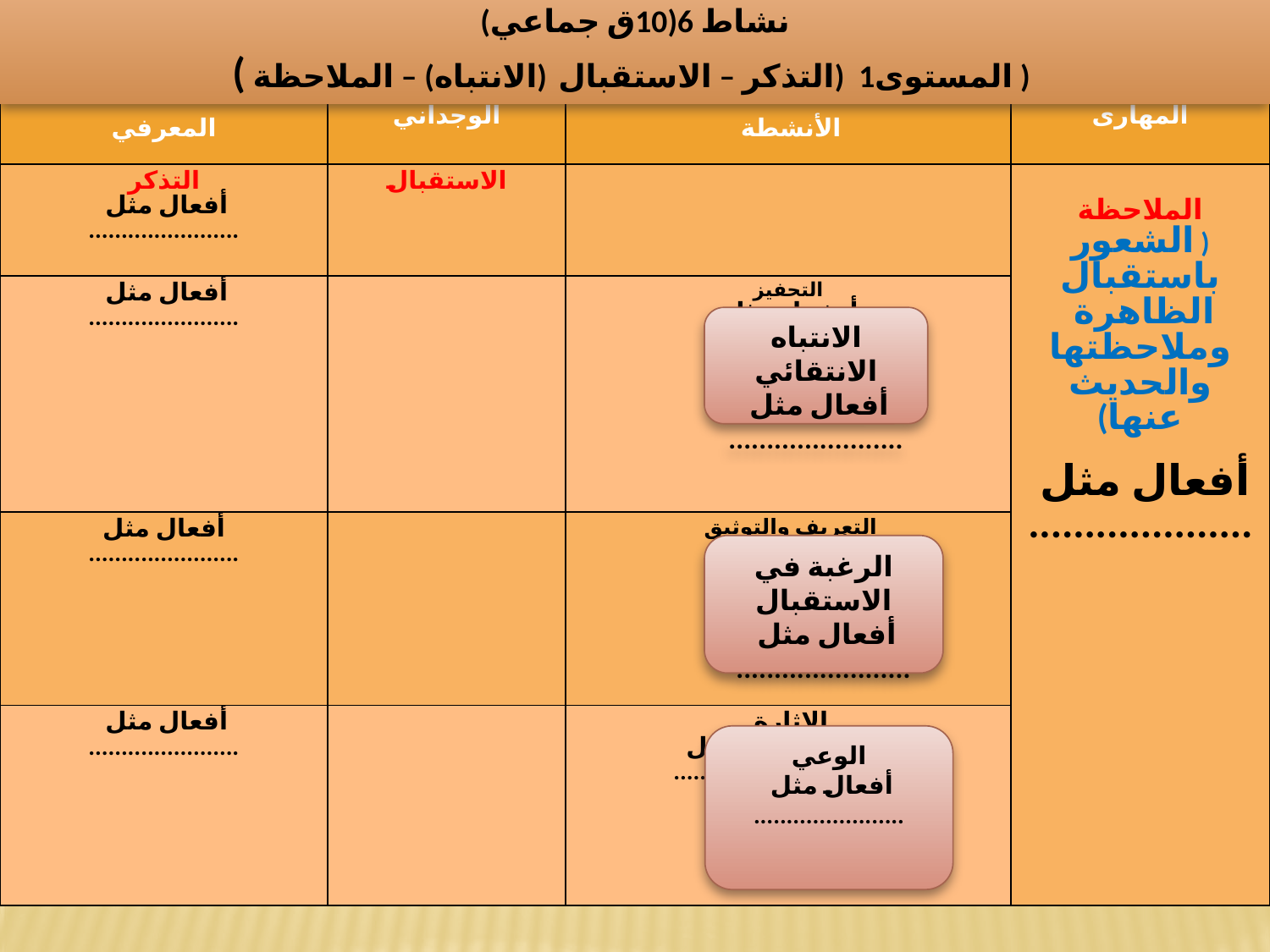

نشاط 6(10ق جماعي)
 ( المستوى1  (التذكر – الاستقبال (الانتباه) – الملاحظة )
| المعرفي | الوجداني | الأنشطة | المهارى |
| --- | --- | --- | --- |
| التذكر أفعال مثل ....................... | الاستقبال |  | الملاحظة ( الشعور باستقبال الظاهرة وملاحظتها والحديث عنها) أفعال مثل .................... |
| أفعال مثل ....................... |  | التحفيز أنشطة مثل ................ |  |
| أفعال مثل ....................... |  | التعريف والتوثيق أنشطة مثل ................ |  |
| أفعال مثل ....................... |  | الإثارة بأحد الأنشطة مثل ................................... |  |
الانتباه الانتقائي
أفعال مثل
.......................

الرغبة في الاستقبال
أفعال مثل
.......................

الوعي
أفعال مثل
.......................